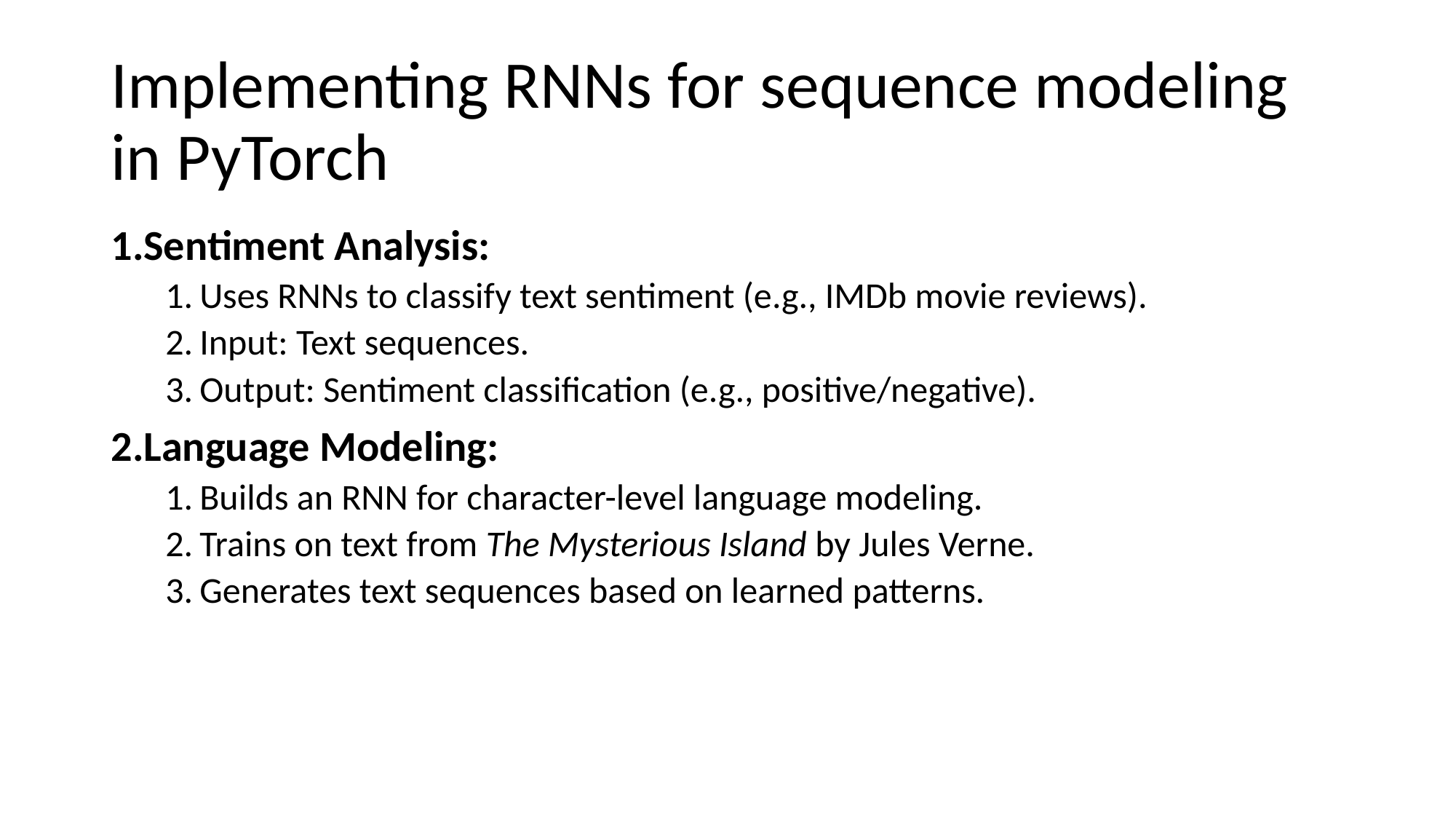

# Implementing RNNs for sequence modeling in PyTorch
Sentiment Analysis:
Uses RNNs to classify text sentiment (e.g., IMDb movie reviews).
Input: Text sequences.
Output: Sentiment classification (e.g., positive/negative).
Language Modeling:
Builds an RNN for character-level language modeling.
Trains on text from The Mysterious Island by Jules Verne.
Generates text sequences based on learned patterns.